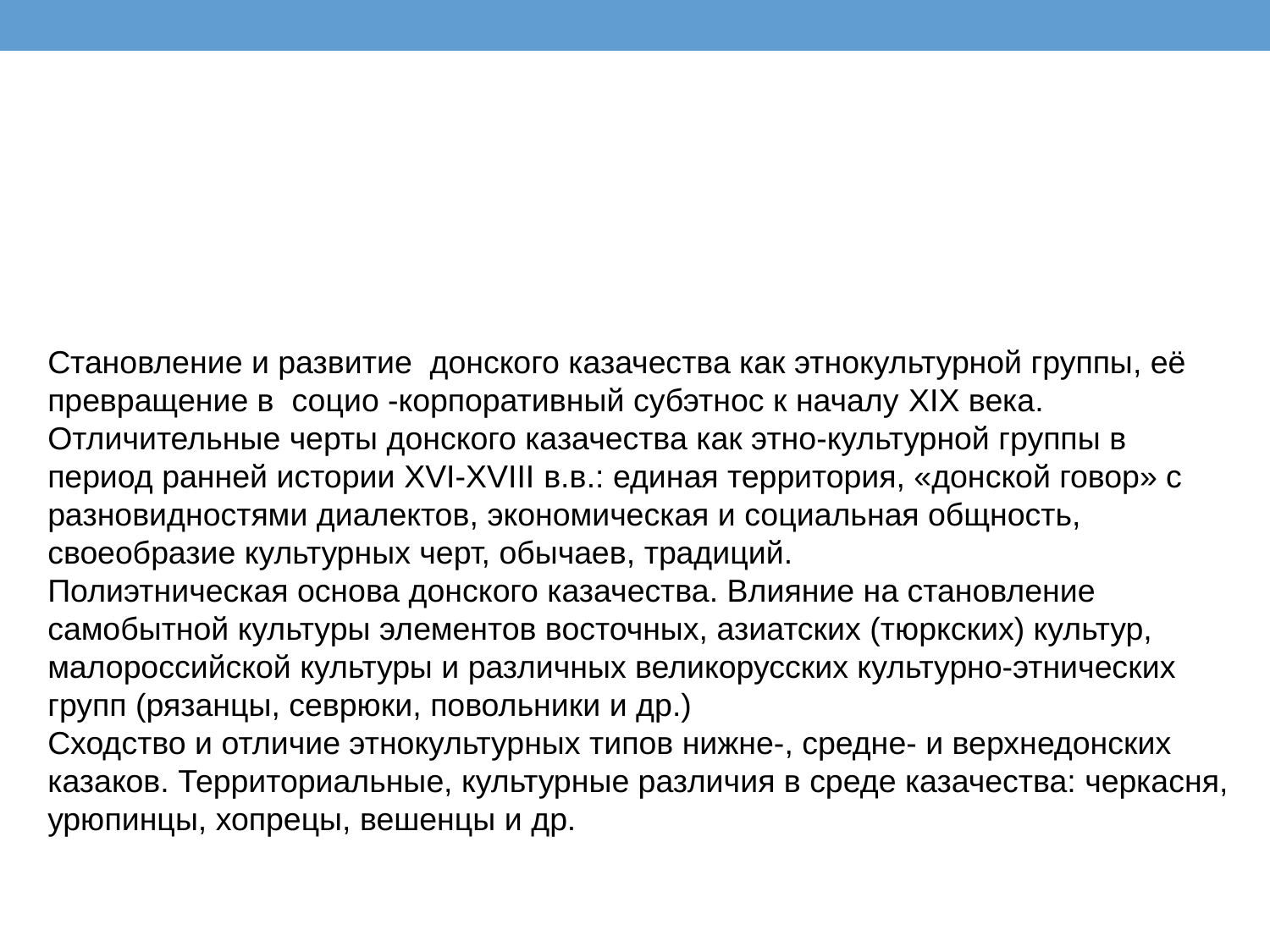

#
Становление и развитие  донского казачества как этнокультурной группы, её превращение в  социо -корпоративный субэтнос к началу XIX века.
Отличительные черты донского казачества как этно-культурной группы в период ранней истории XVI-XVIII в.в.: единая территория, «донской говор» с разновидностями диалектов, экономическая и социальная общность, своеобразие культурных черт, обычаев, традиций.
Полиэтническая основа донского казачества. Влияние на становление самобытной культуры элементов восточных, азиатских (тюркских) культур, малороссийской культуры и различных великорусских культурно-этнических групп (рязанцы, севрюки, повольники и др.)
Сходство и отличие этнокультурных типов нижне-, средне- и верхнедонских казаков. Территориальные, культурные различия в среде казачества: черкасня, урюпинцы, хопрецы, вешенцы и др.